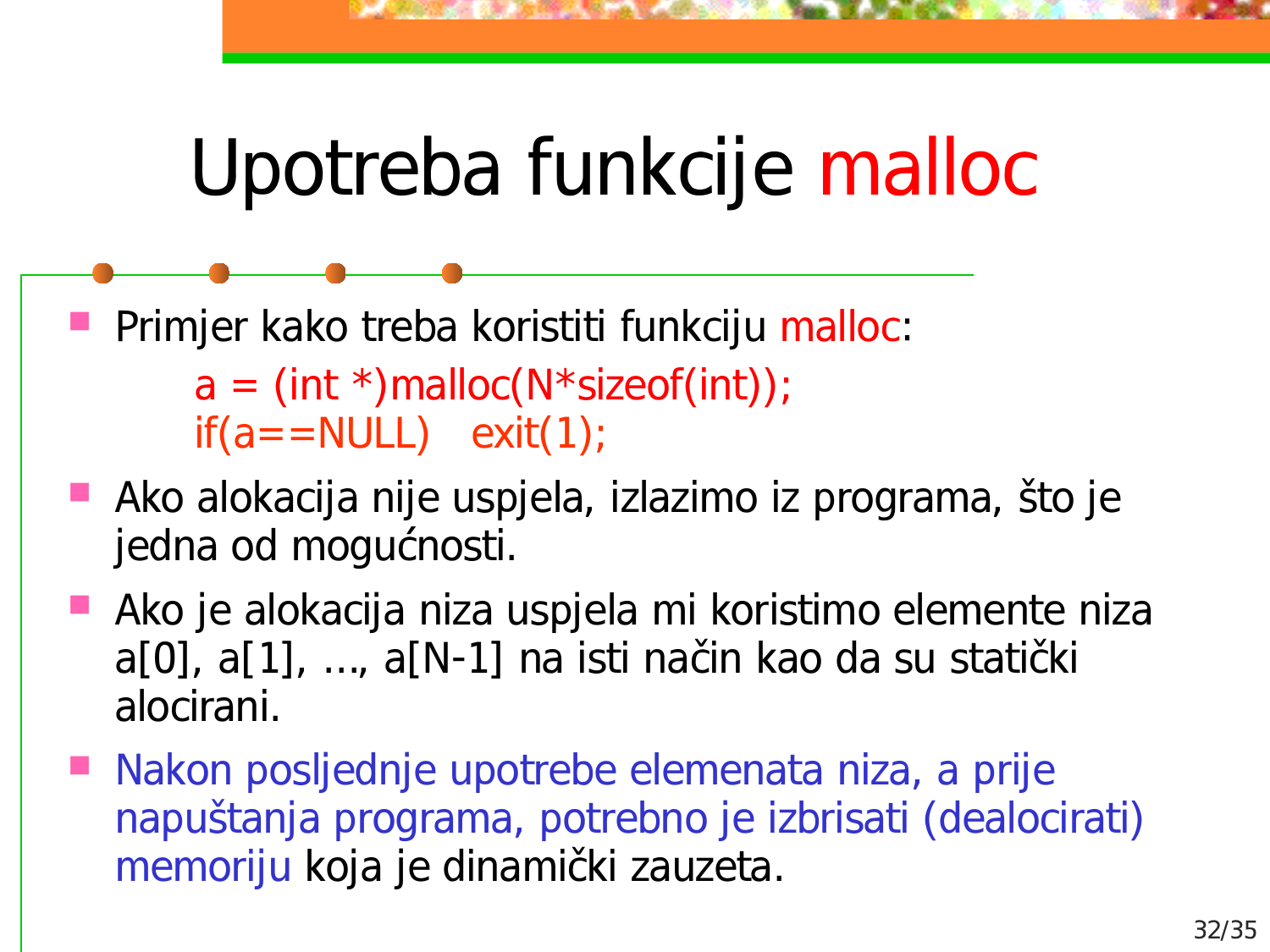

# Upotreba funkcije malloc
Primjer kako treba koristiti funkciju malloc:
	a = (int *)malloc(N*sizeof(int));
	if(a==NULL)   exit(1);
Ako alokacija nije uspjela, izlazimo iz programa, što je jedna od mogućnosti.
Ako je alokacija niza uspjela mi koristimo elemente niza a[0], a[1], ..., a[N-1] na isti način kao da su statički alocirani.
Nakon posljednje upotrebe elemenata niza, a prije napuštanja programa, potrebno je izbrisati (dealocirati) memoriju koja je dinamički zauzeta.
32/35